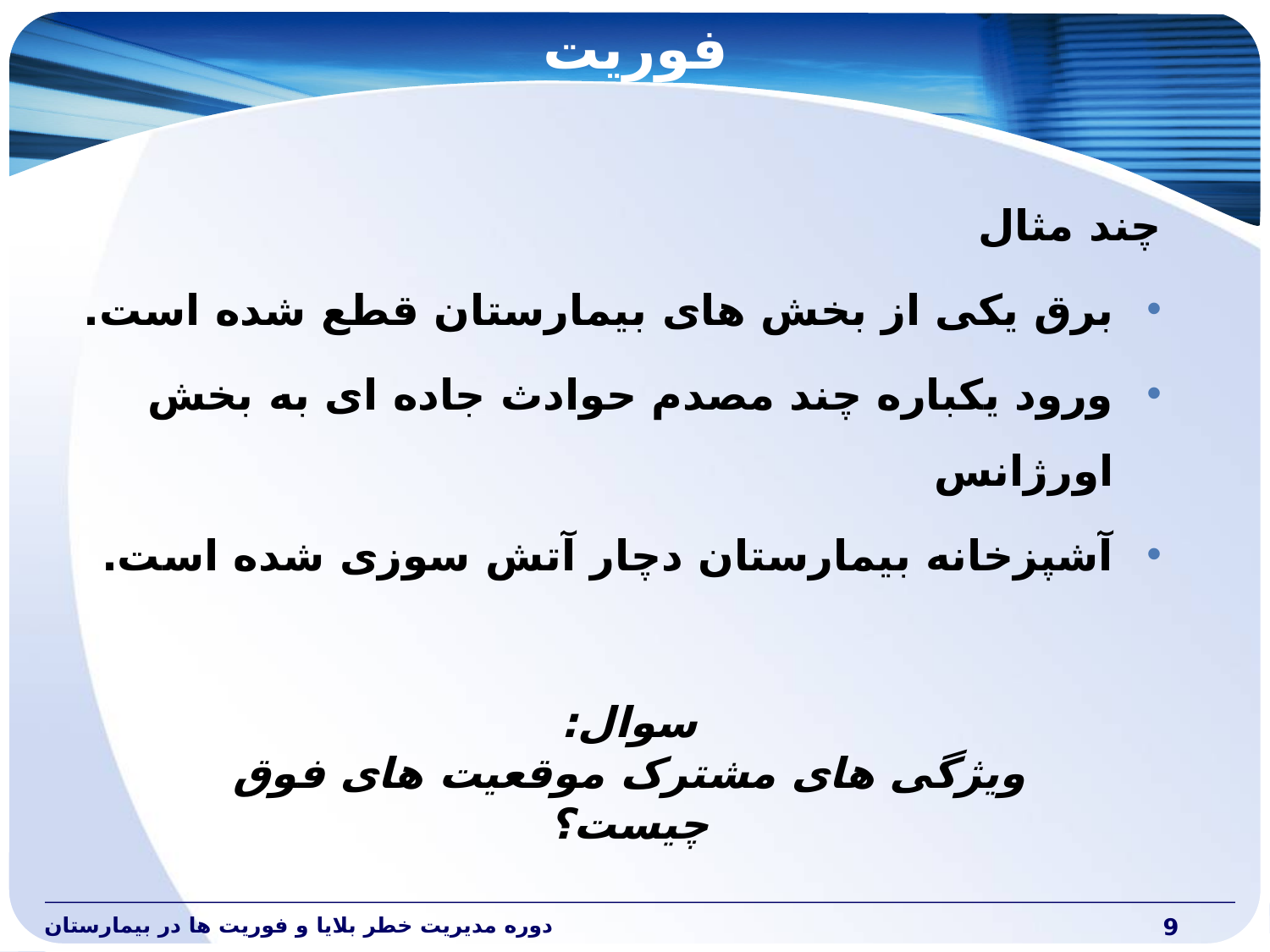

# فوریت
چند مثال
برق یکی از بخش های بیمارستان قطع شده است.
ورود یکباره چند مصدم حوادث جاده ای به بخش اورژانس
آشپزخانه بیمارستان دچار آتش سوزی شده است.

سوال:
ویژگی های مشترک موقعیت های فوق چیست؟
دوره مدیریت خطر بلایا و فوریت ها در بیمارستان
9